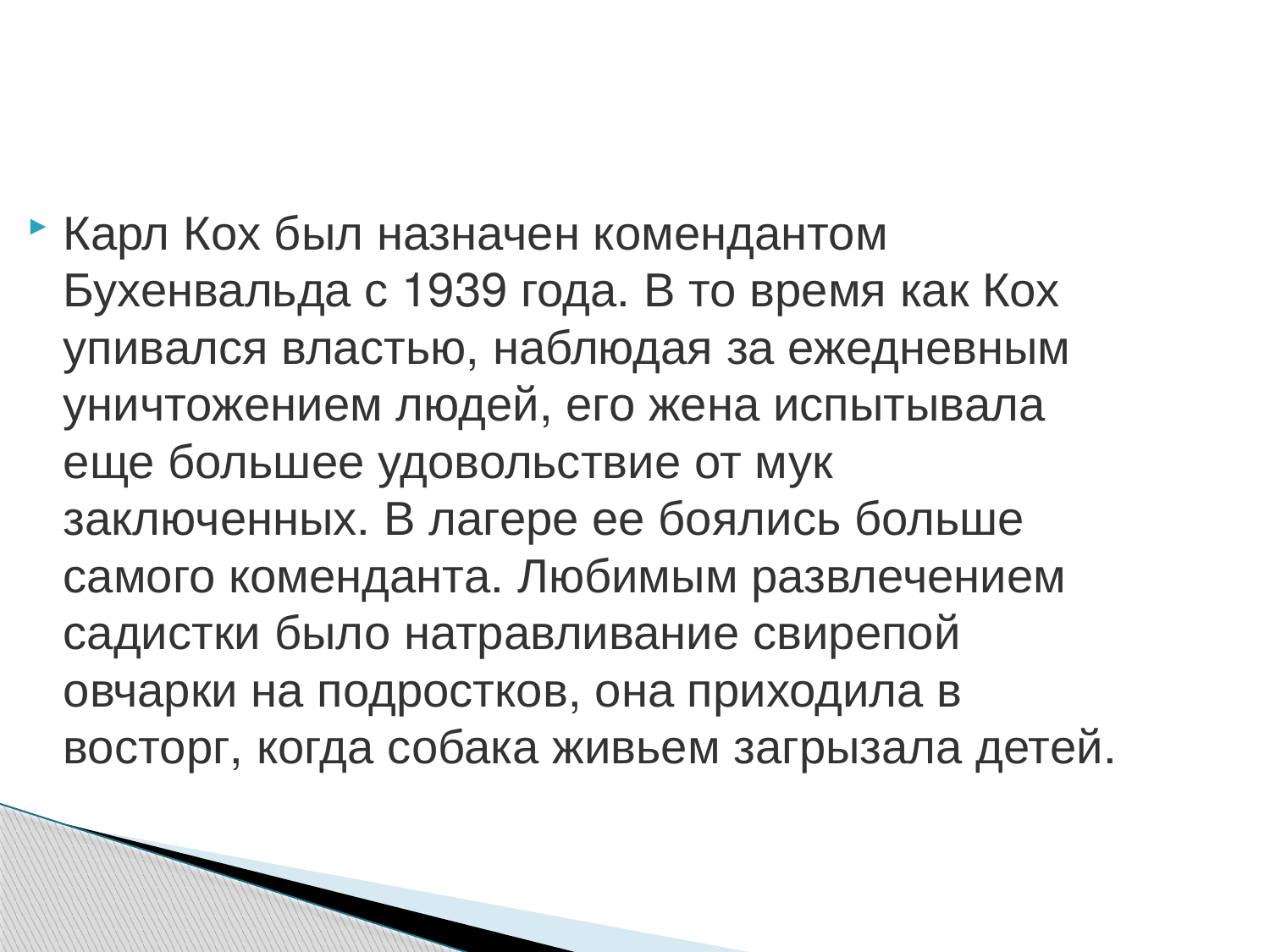

Карл Кох был назначен комендантом Бухенвальда с 1939 года. В то время как Кох упивался властью, наблюдая за ежедневным уничтожением людей, его жена испытывала еще большее удовольствие от мук заключенных. В лагере ее боялись больше самого коменданта. Любимым развлечением садистки было натравливание свирепой овчарки на подростков, она приходила в восторг, когда собака живьем загрызала детей.